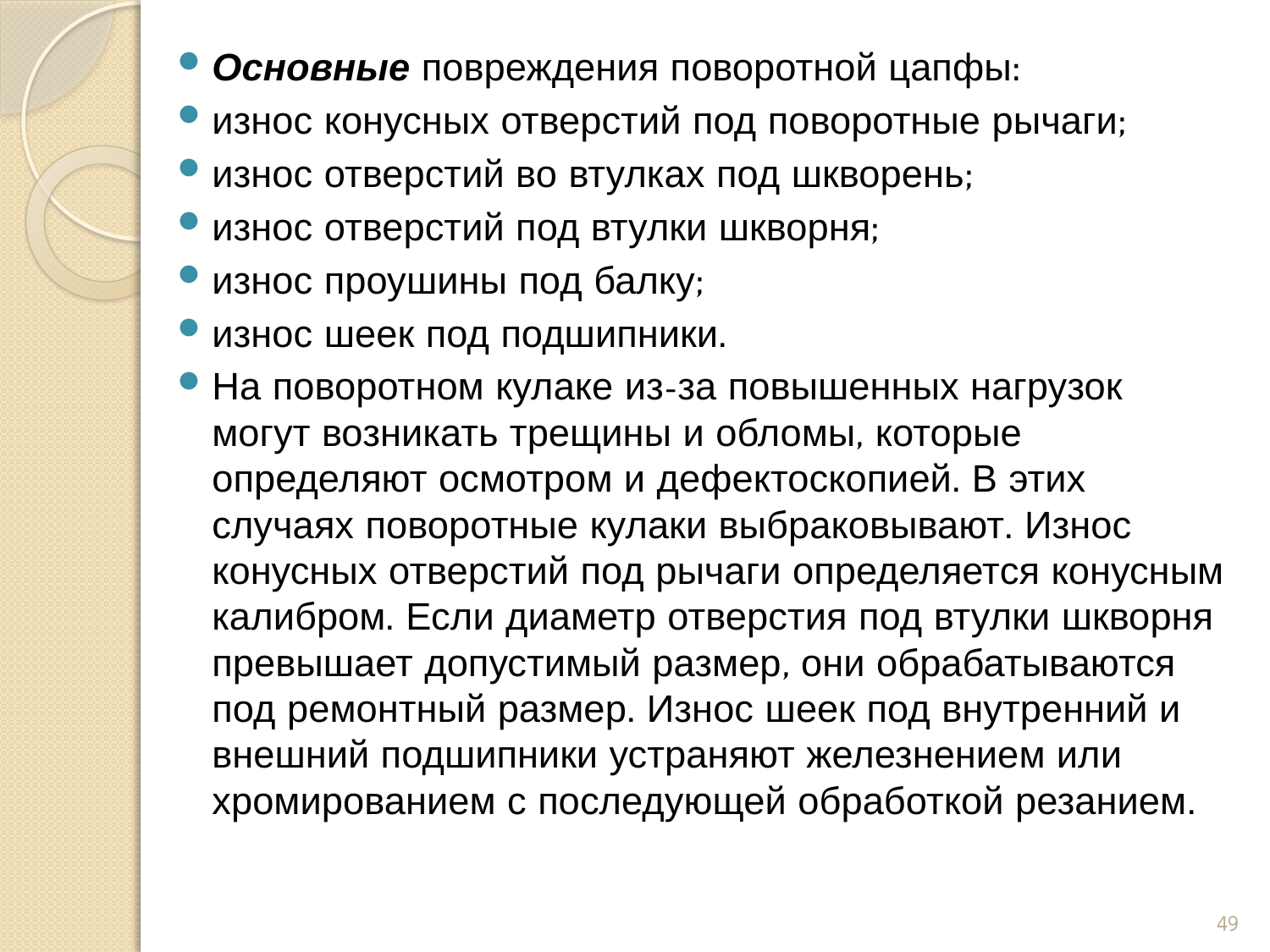

Основные повреждения поворотной цапфы:
износ конусных отверстий под поворотные рычаги;
износ отверстий во втулках под шкворень;
износ отверстий под втулки шкворня;
износ проушины под балку;
износ шеек под подшипники.
На поворотном кулаке из-за повышенных нагрузок могут возникать трещины и обломы, которые определяют осмотром и дефектоскопией. В этих случаях поворотные кулаки выбра­ковывают. Износ конусных отверстий под рычаги определяет­ся конусным калибром. Если диаметр отверстия под втулки шкворня превышает допустимый размер, они обрабатываются под ремонтный размер. Износ шеек под внутренний и внеш­ний подшипники устраняют железнением или хромированием с последующей обработкой резанием.

49